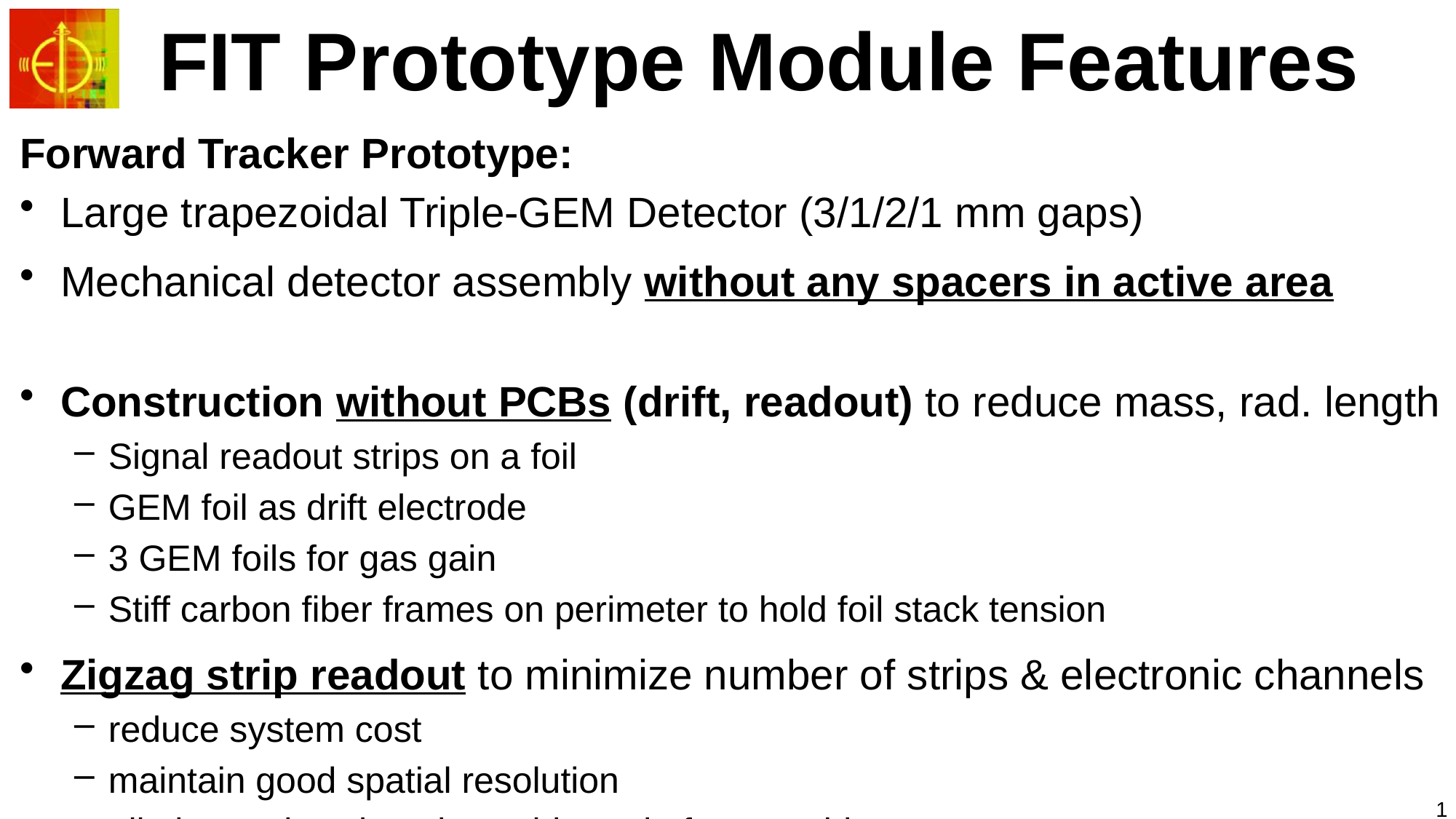

# FIT Prototype Module Features
Forward Tracker Prototype:
Large trapezoidal Triple-GEM Detector (3/1/2/1 mm gaps)
Mechanical detector assembly without any spacers in active area
Construction without PCBs (drift, readout) to reduce mass, rad. length
Signal readout strips on a foil
GEM foil as drift electrode
3 GEM foils for gas gain
Stiff carbon fiber frames on perimeter to hold foil stack tension
Zigzag strip readout to minimize number of strips & electronic channels
reduce system cost
maintain good spatial resolution
all electronics placed on wide end of trapezoid

1